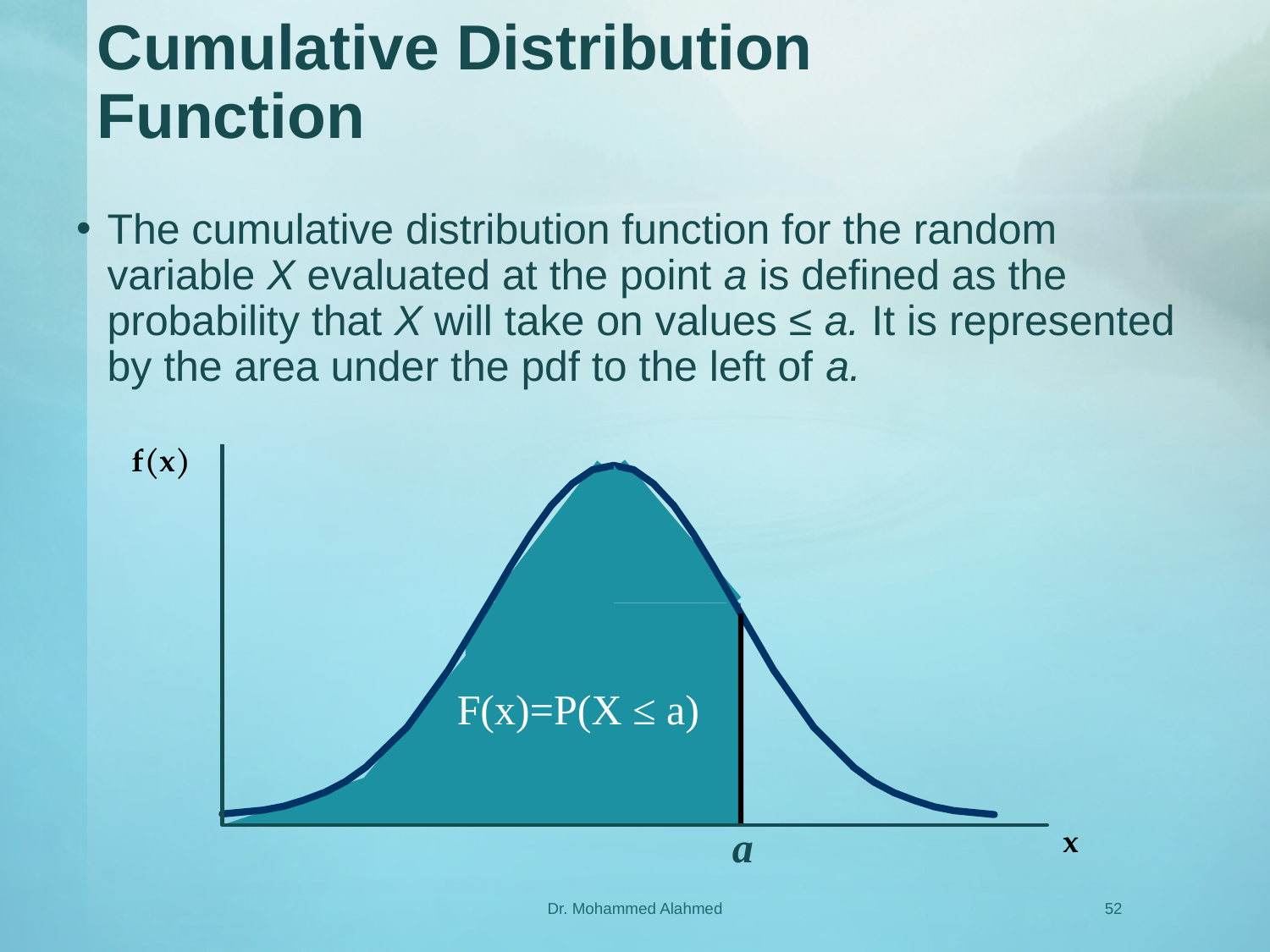

# Cumulative Distribution Function
The cumulative distribution function for the random variable X evaluated at the point a is defined as the probability that X will take on values ≤ a. It is represented by the area under the pdf to the left of a.
f(x)

F(x)=P(X ≤ a)

a
x
Dr. Mohammed Alahmed
52